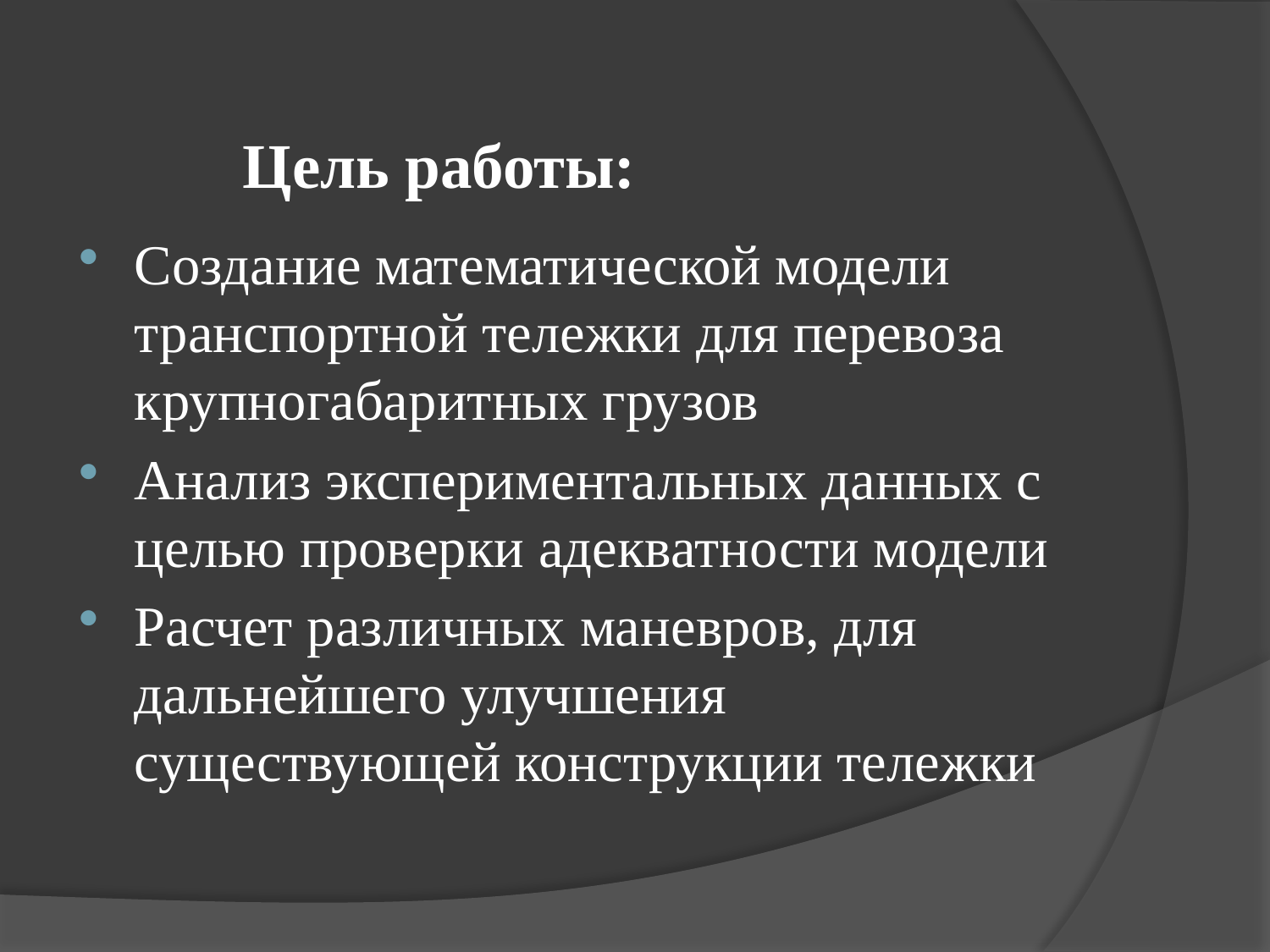

Цель работы:
Создание математической модели  транспортной тележки для перевоза крупногабаритных грузов
Анализ экспериментальных данных с целью проверки адекватности модели
Расчет различных маневров, для дальнейшего улучшения существующей конструкции тележки